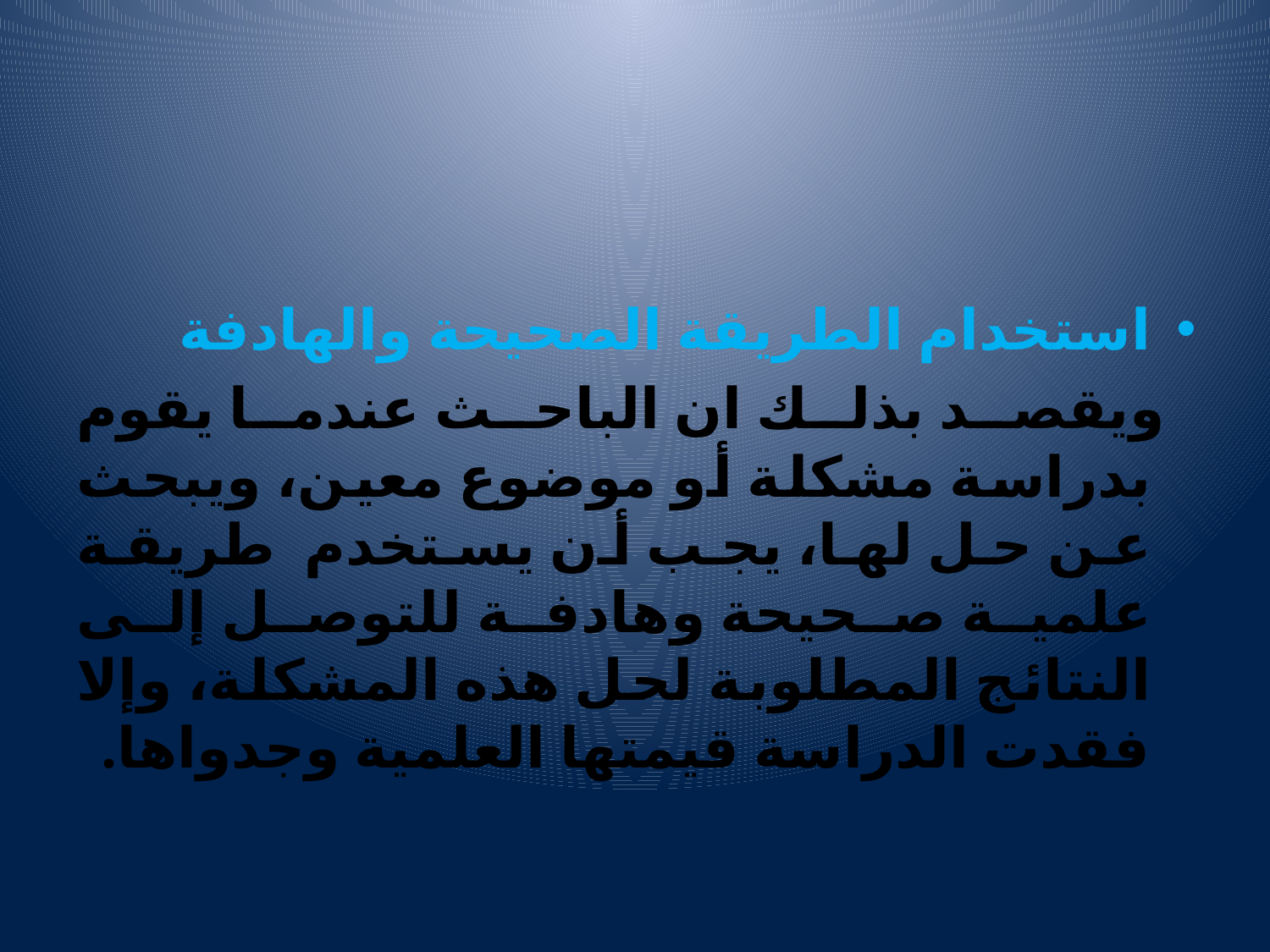

#
استخدام الطريقة الصحيحة والهادفة
  ويقصد بذلك ان الباحث عندما يقوم بدراسة مشكلة أو موضوع معين، ويبحث عن حل لها، يجب أن يستخدم  طريقة علمية صحيحة وهادفة للتوصل إلى النتائج المطلوبة لحل هذه المشكلة، وإلا فقدت الدراسة قيمتها العلمية وجدواها.